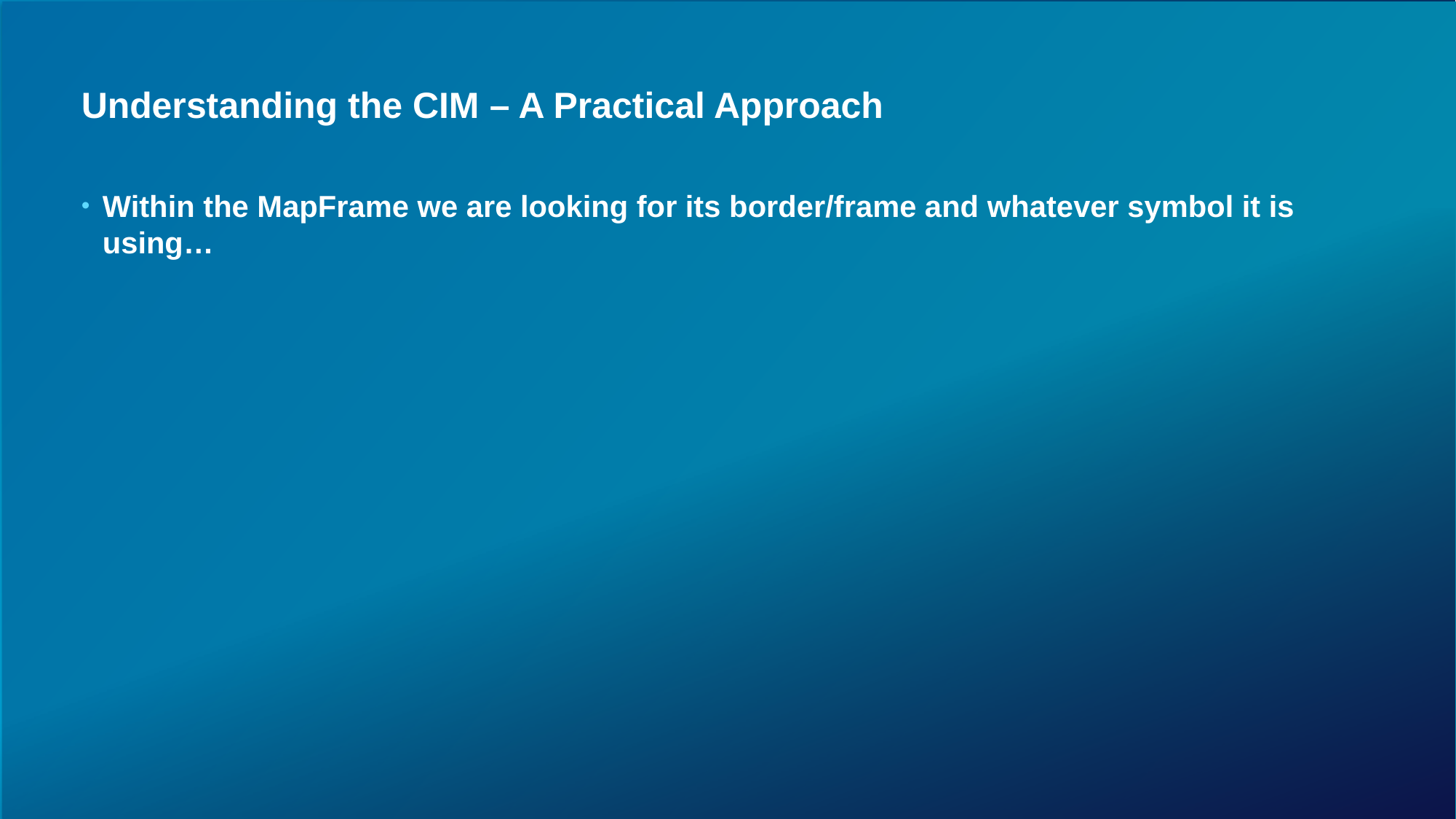

# Understanding the CIM – A Practical Approach

Within the MapFrame we are looking for its border/frame and whatever symbol it is using…